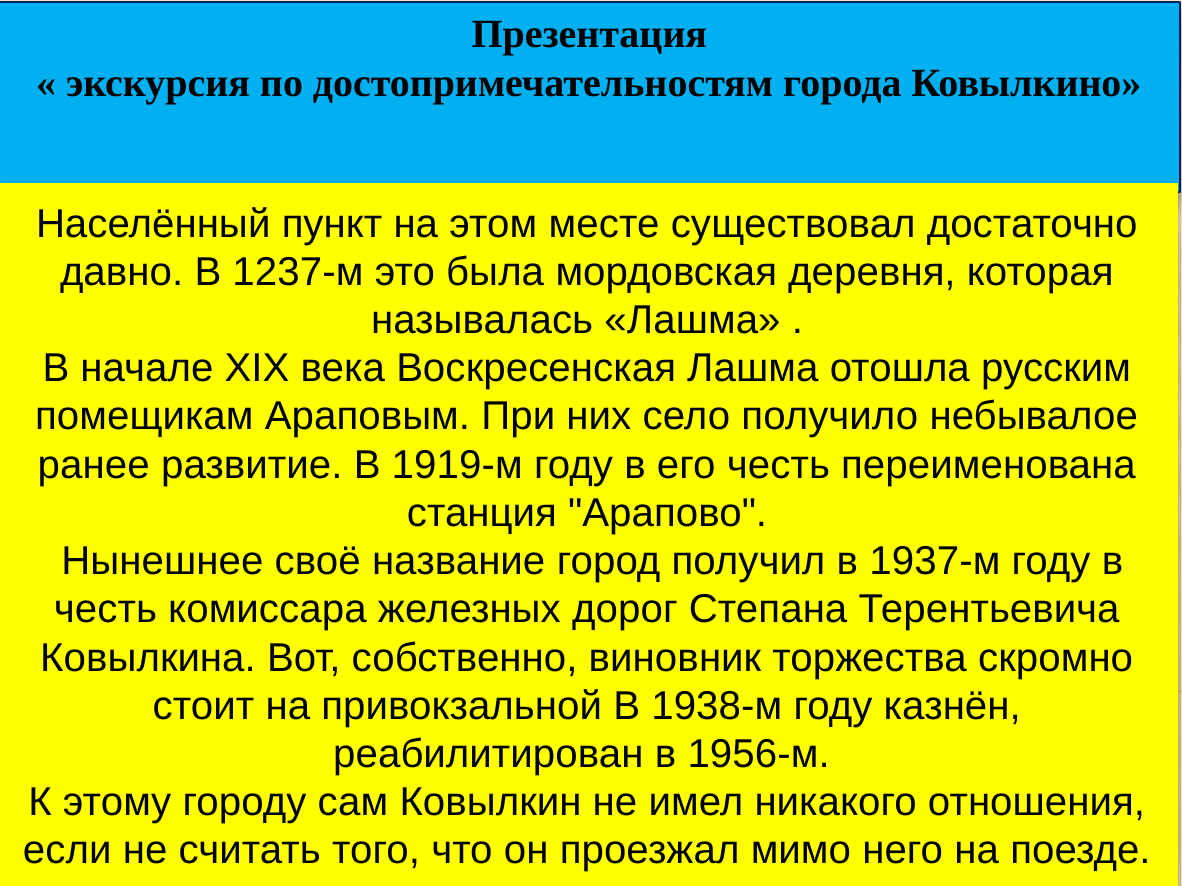

# Презентация « экскурсия по достопримечательностям города Ковылкино»
Населённый пункт на этом месте существовал достаточно давно. В 1237-м это была мордовская деревня, которая называлась «Лашма» .
В начале XIX века Воскресенская Лашма отошла русским помещикам Араповым. При них село получило небывалое ранее развитие. В 1919-м году в его честь переименована станция "Арапово".
 Нынешнее своё название город получил в 1937-м году в честь комиссара железных дорог Степана Терентьевича Ковылкина. Вот, собственно, виновник торжества скромно стоит на привокзальной В 1938-м году казнён, реабилитирован в 1956-м.
К этому городу сам Ковылкин не имел никакого отношения, если не считать того, что он проезжал мимо него на поезде.